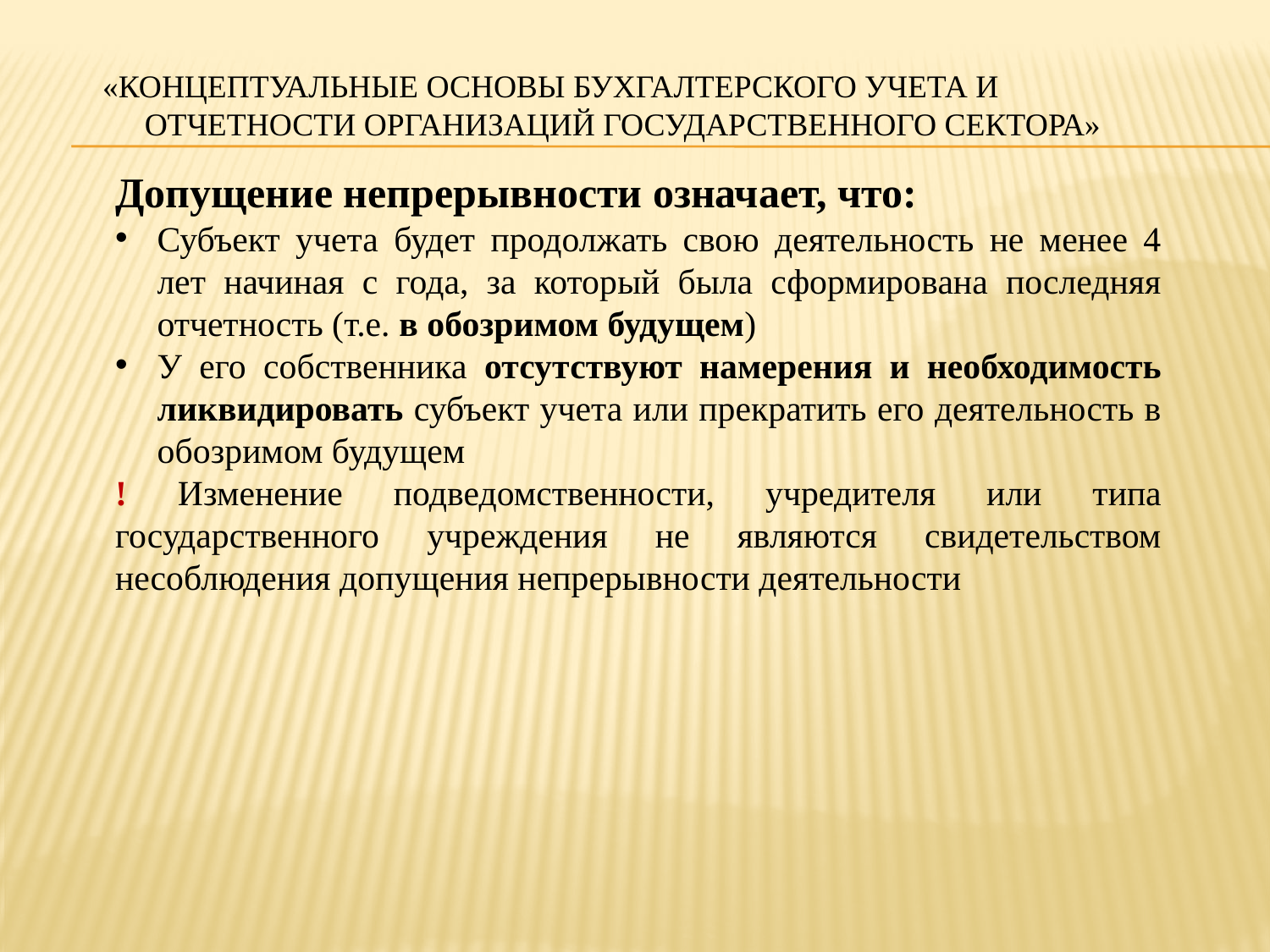

# «Концептуальные основы бухгалтерского учета и отчетности организаций государственного сектора»
Допущение непрерывности означает, что:
Субъект учета будет продолжать свою деятельность не менее 4 лет начиная с года, за который была сформирована последняя отчетность (т.е. в обозримом будущем)
У его собственника отсутствуют намерения и необходимость ликвидировать субъект учета или прекратить его деятельность в обозримом будущем
! Изменение подведомственности, учредителя или типа государственного учреждения не являются свидетельством несоблюдения допущения непрерывности деятельности